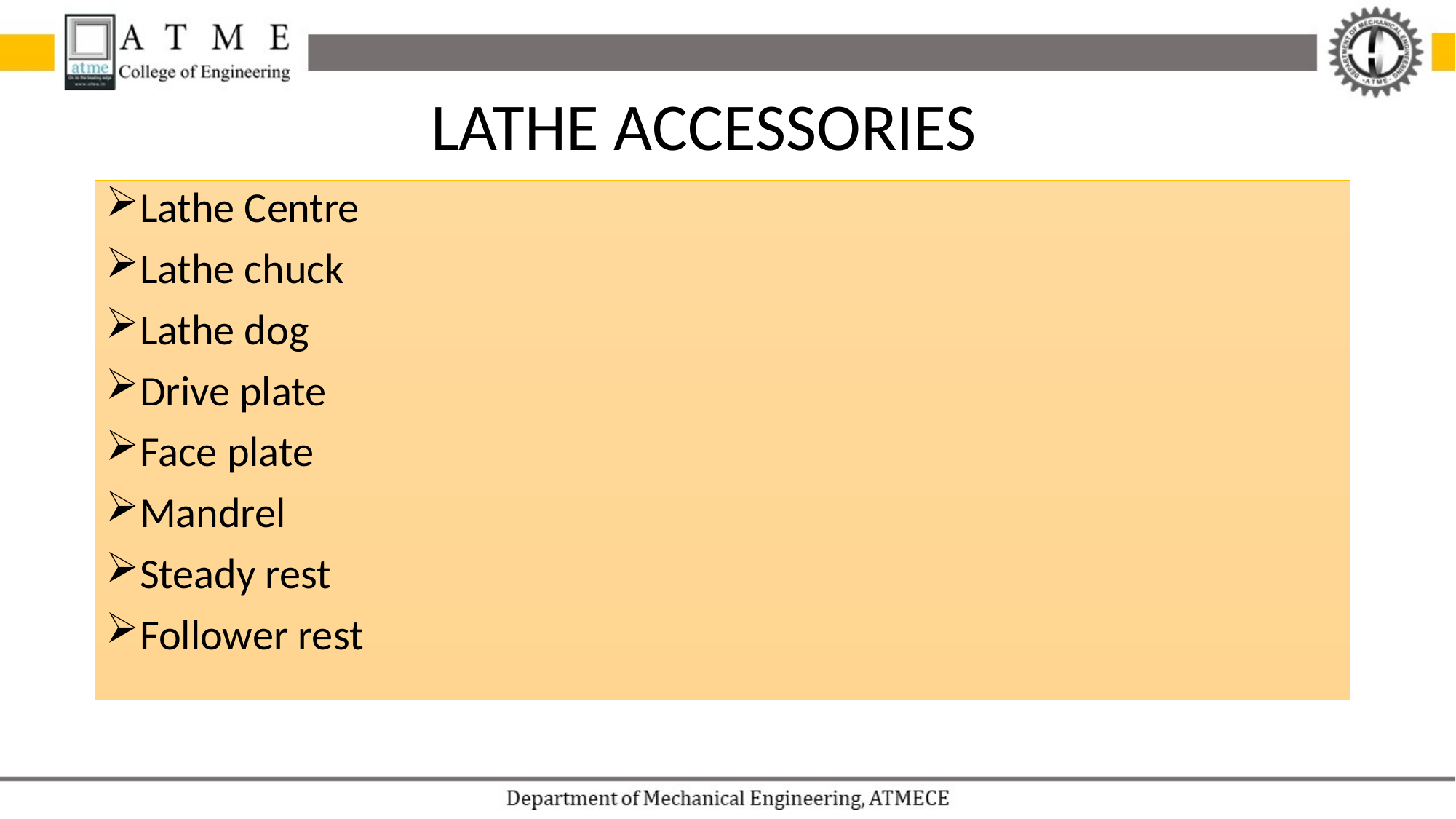

# LATHE ACCESSORIES
Lathe Centre
Lathe chuck
Lathe dog
Drive plate
Face plate
Mandrel
Steady rest
Follower rest